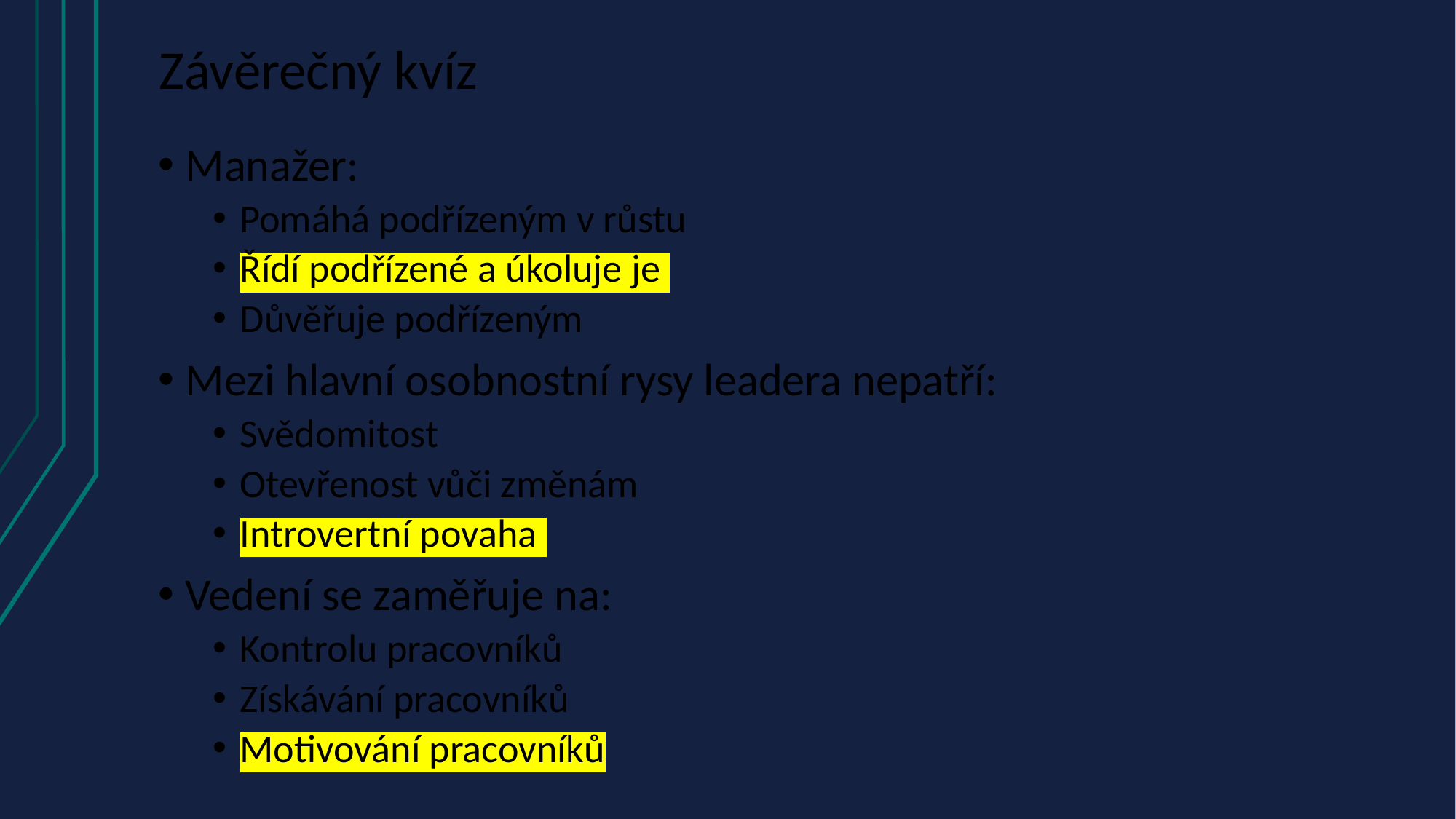

# Závěrečný kvíz
Manažer:
Pomáhá podřízeným v růstu
Řídí podřízené a úkoluje je
Důvěřuje podřízeným
Mezi hlavní osobnostní rysy leadera nepatří:
Svědomitost
Otevřenost vůči změnám
Introvertní povaha
Vedení se zaměřuje na:
Kontrolu pracovníků
Získávání pracovníků
Motivování pracovníků